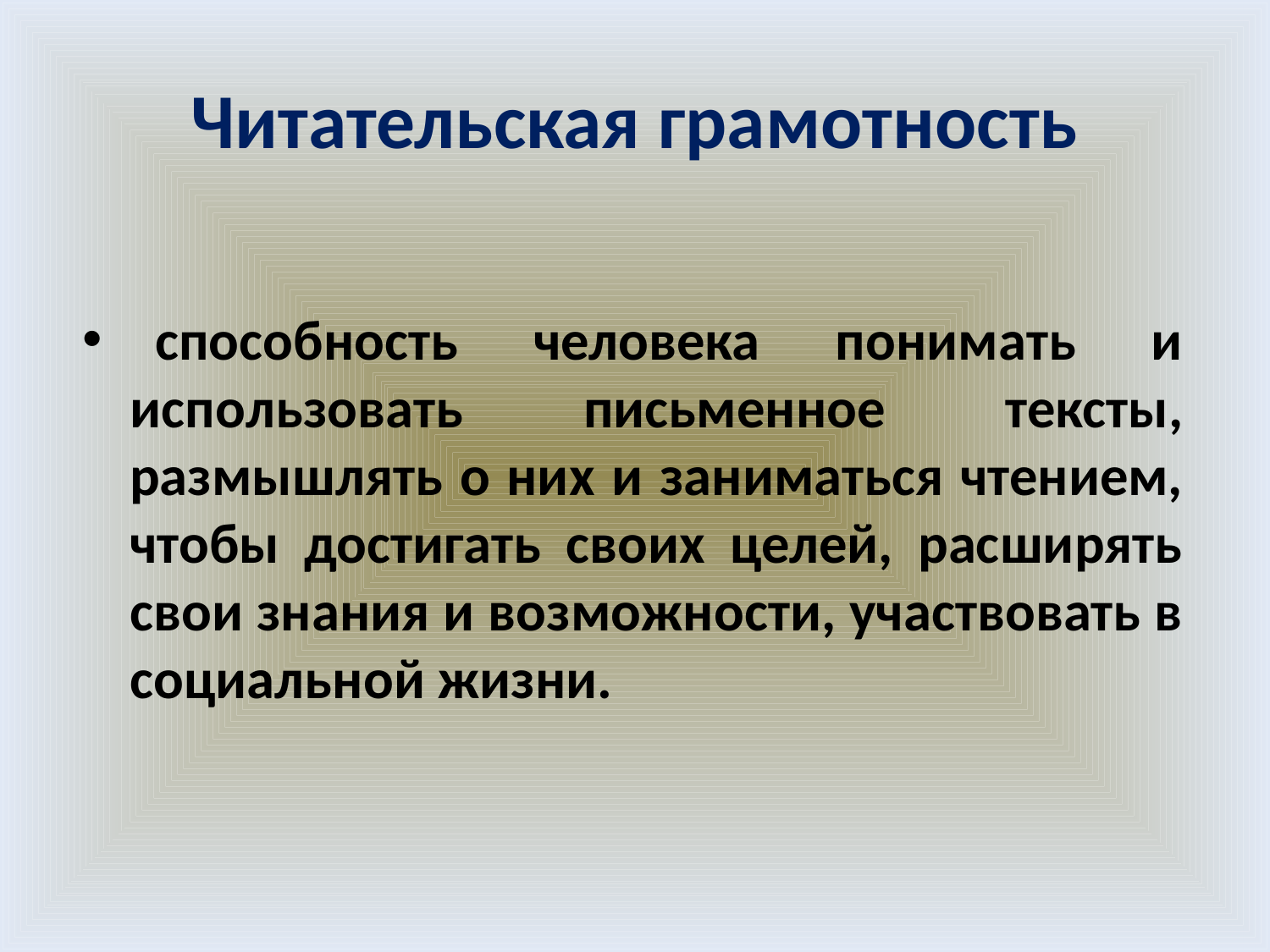

# Читательская грамотность
  способность человека понимать и использовать письменное тексты, размышлять о них и заниматься чтением, чтобы достигать своих целей, расширять свои знания и возможности, участвовать в социальной жизни.